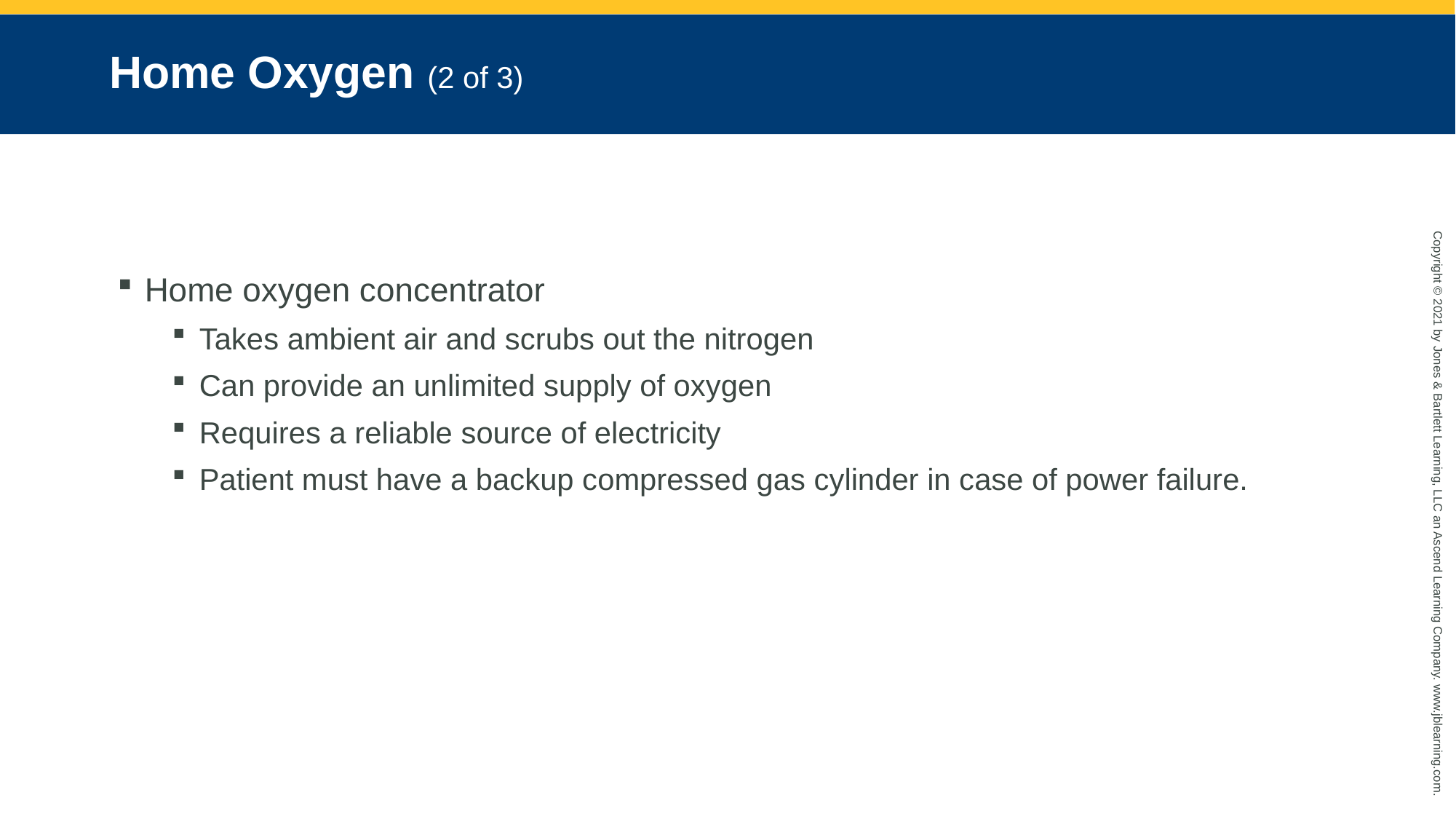

# Home Oxygen (2 of 3)
Home oxygen concentrator
Takes ambient air and scrubs out the nitrogen
Can provide an unlimited supply of oxygen
Requires a reliable source of electricity
Patient must have a backup compressed gas cylinder in case of power failure.